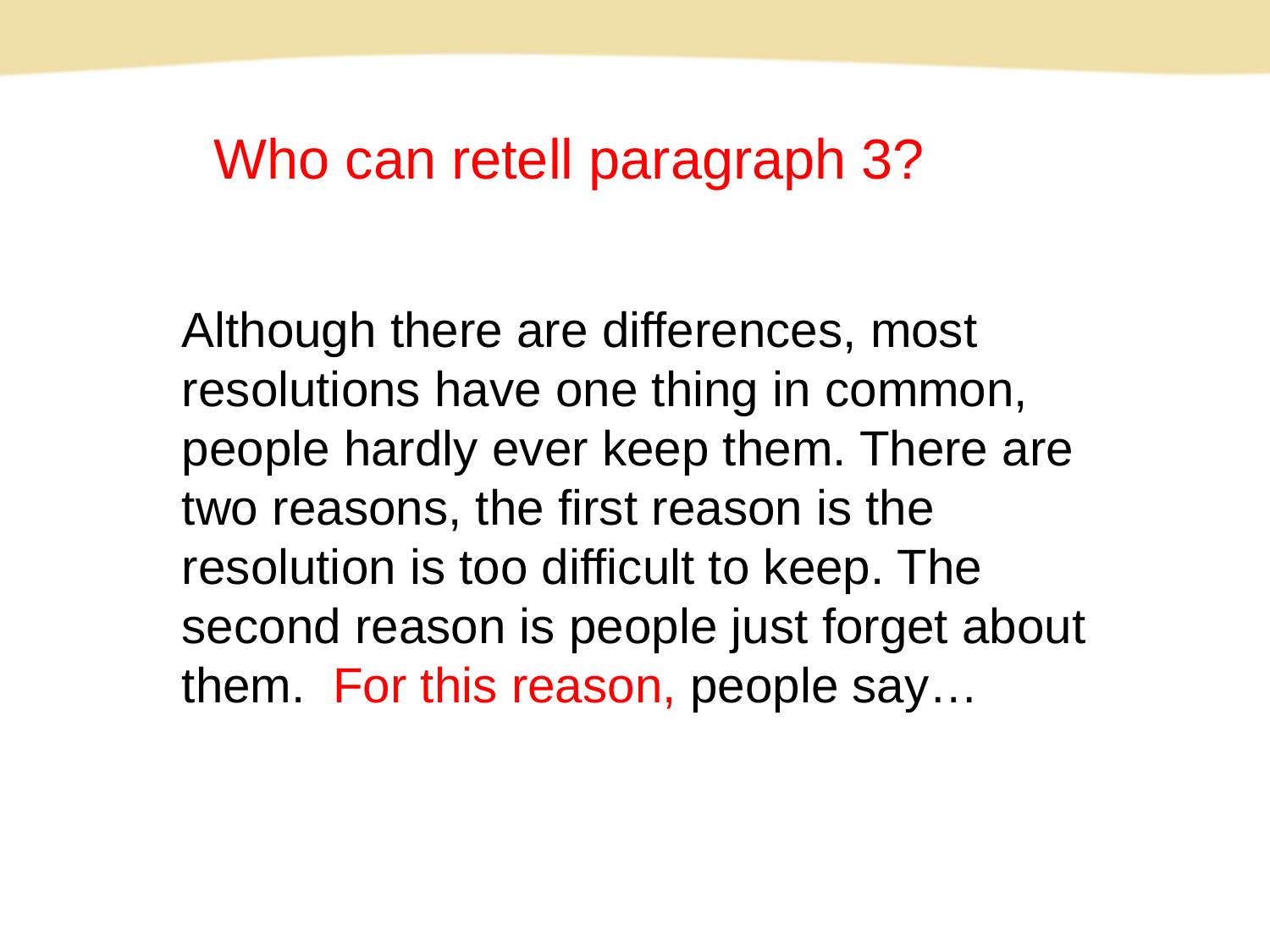

Who can retell paragraph 3?
Although there are differences, most resolutions have one thing in common, people hardly ever keep them. There are two reasons, the first reason is the resolution is too difficult to keep. The second reason is people just forget about them.  For this reason, people say…